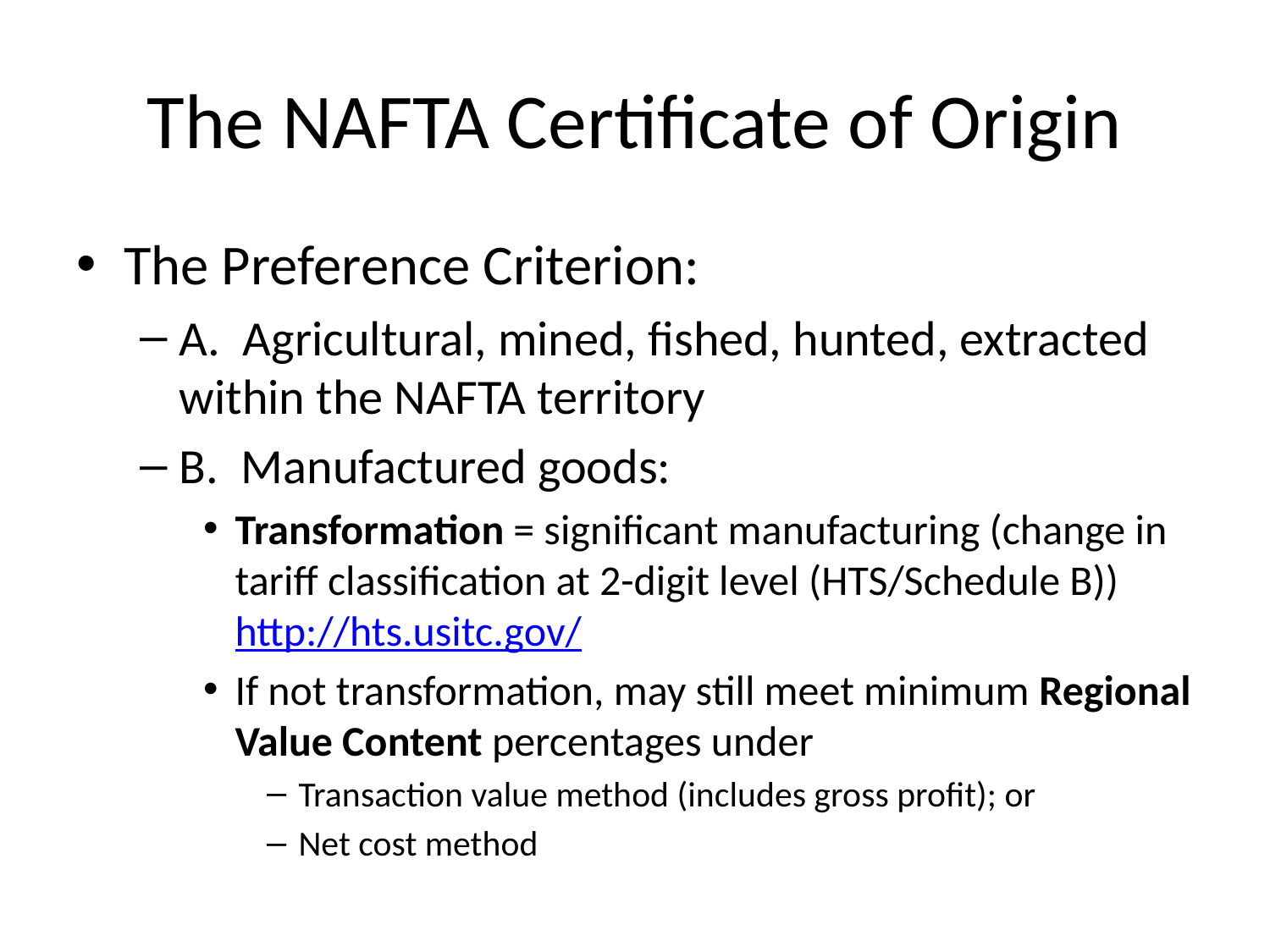

# The NAFTA Certificate of Origin
The Preference Criterion:
A.  Agricultural, mined, fished, hunted, extracted within the NAFTA territory
B.  Manufactured goods:
Transformation = significant manufacturing (change in tariff classification at 2-digit level (HTS/Schedule B)) http://hts.usitc.gov/
If not transformation, may still meet minimum Regional Value Content percentages under
Transaction value method (includes gross profit); or
Net cost method